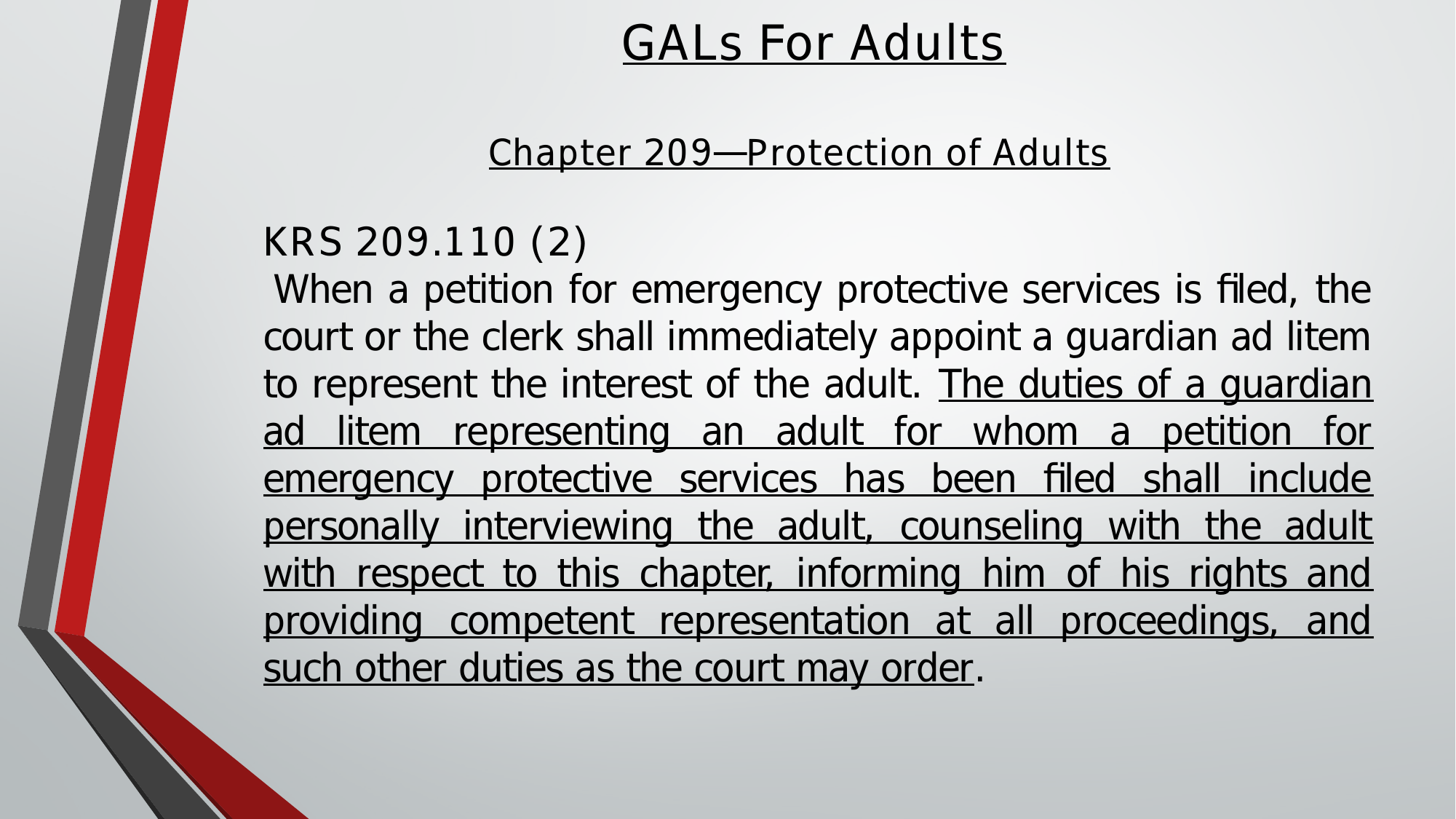

GALs For Adults

                    Chapter 209—Protection of Adults

KRS 209.110 (2)
 When a petition for emergency protective services is filed, the court or the clerk shall immediately appoint a guardian ad litem to represent the interest of the adult. The duties of a guardian ad litem representing an adult for whom a petition for emergency protective services has been filed shall include personally interviewing the adult, counseling with the adult with respect to this chapter, informing him of his rights and providing competent representation at all proceedings, and such other duties as the court may order.